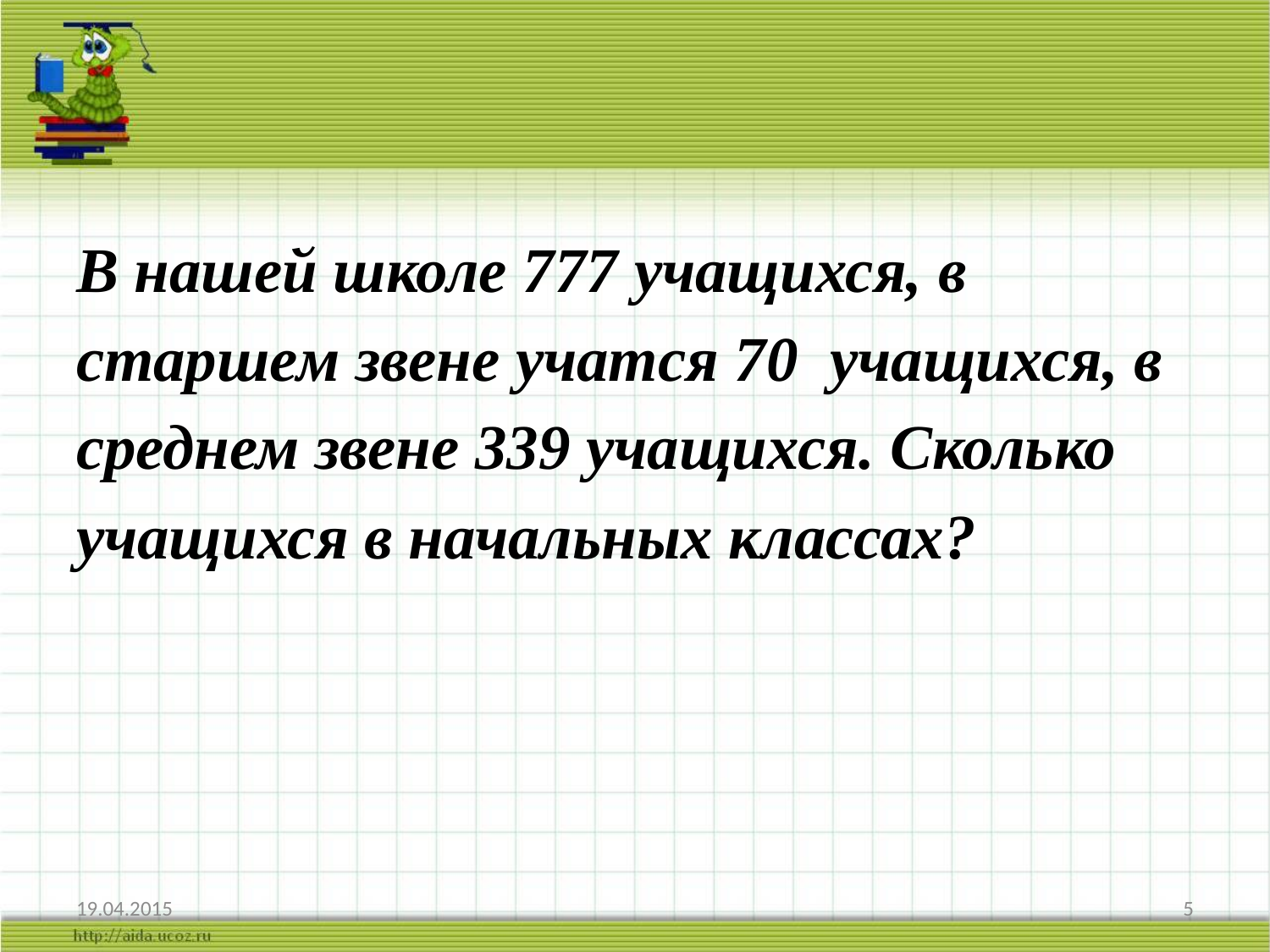

#
В нашей школе 777 учащихся, в
старшем звене учатся 70  учащихся, в
среднем звене 339 учащихся. Сколько
учащихся в начальных классах?
19.04.2015
5